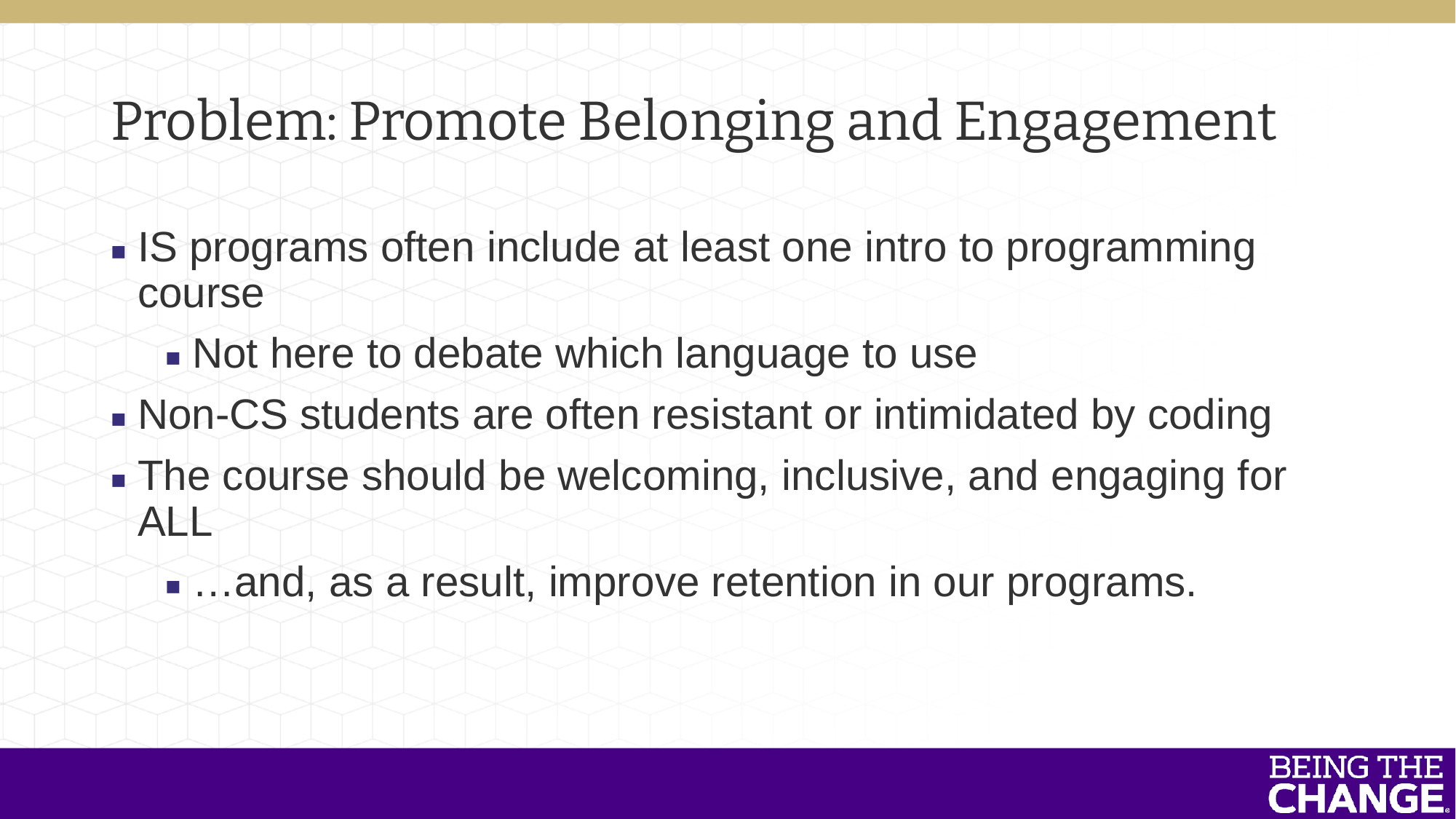

# Problem: Promote Belonging and Engagement
IS programs often include at least one intro to programming course
Not here to debate which language to use
Non-CS students are often resistant or intimidated by coding
The course should be welcoming, inclusive, and engaging for ALL
…and, as a result, improve retention in our programs.